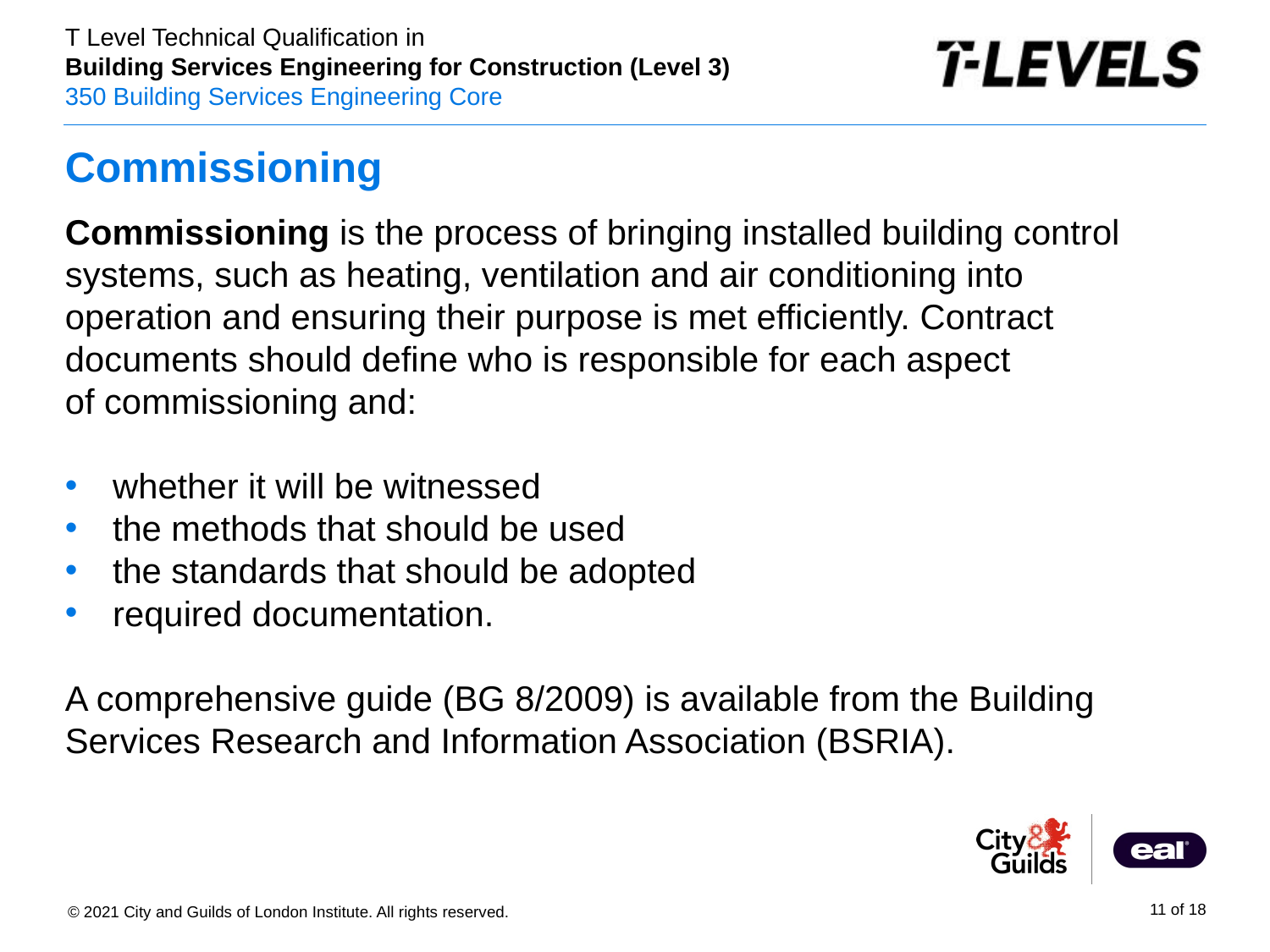

# Commissioning
Commissioning is the process of bringing installed building control systems, such as heating, ventilation and air conditioning into operation and ensuring their purpose is met efficiently. Contract documents should define who is responsible for each aspect of commissioning and:

whether it will be witnessed
the methods that should be used
the standards that should be adopted
required documentation.

A comprehensive guide (BG 8/2009) is available from the Building Services Research and Information Association (BSRIA).